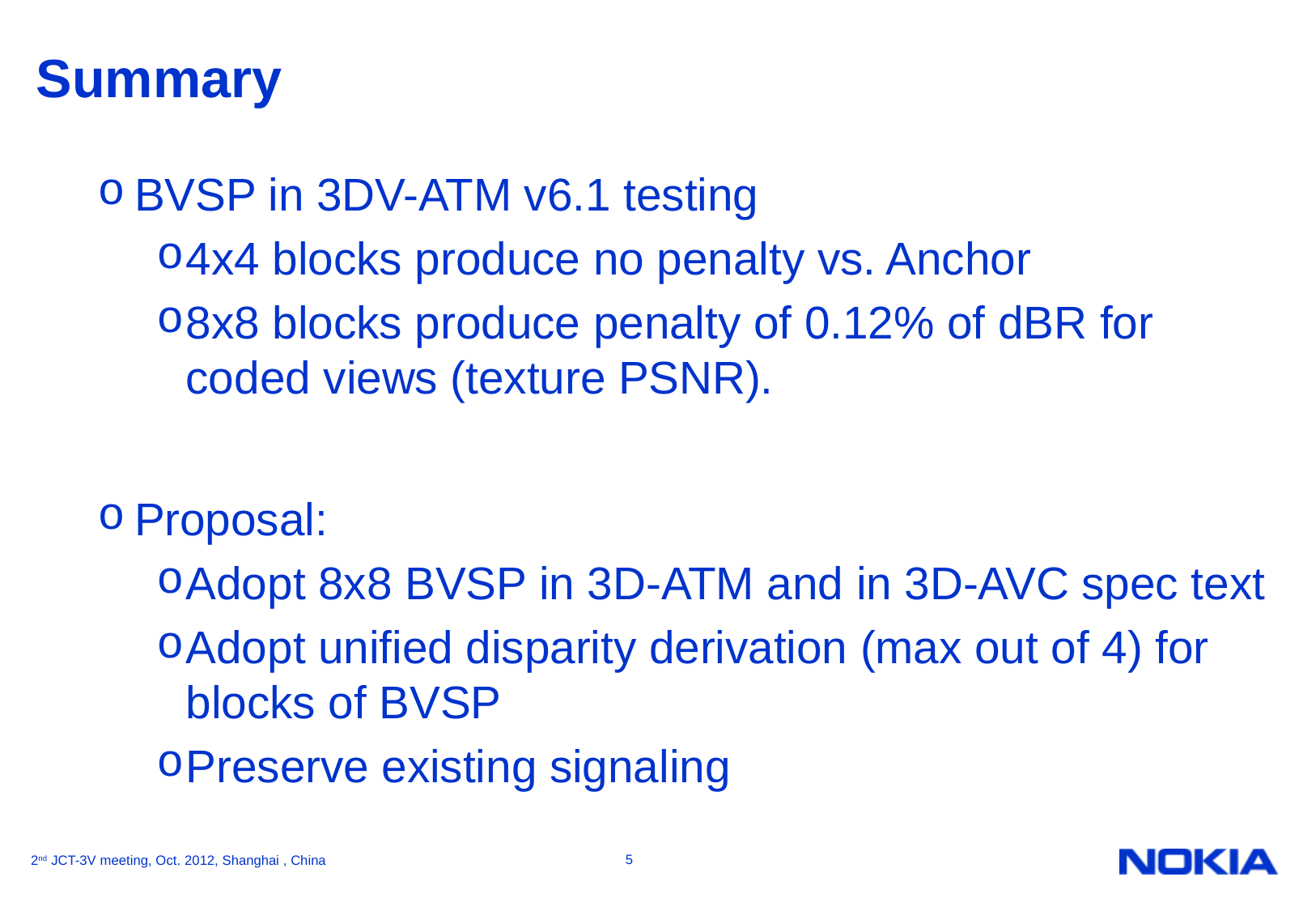

# Summary
BVSP in 3DV-ATM v6.1 testing
4x4 blocks produce no penalty vs. Anchor
8x8 blocks produce penalty of 0.12% of dBR for coded views (texture PSNR).

Proposal:
Adopt 8x8 BVSP in 3D-ATM and in 3D-AVC spec text
Adopt unified disparity derivation (max out of 4) for blocks of BVSP
Preserve existing signaling